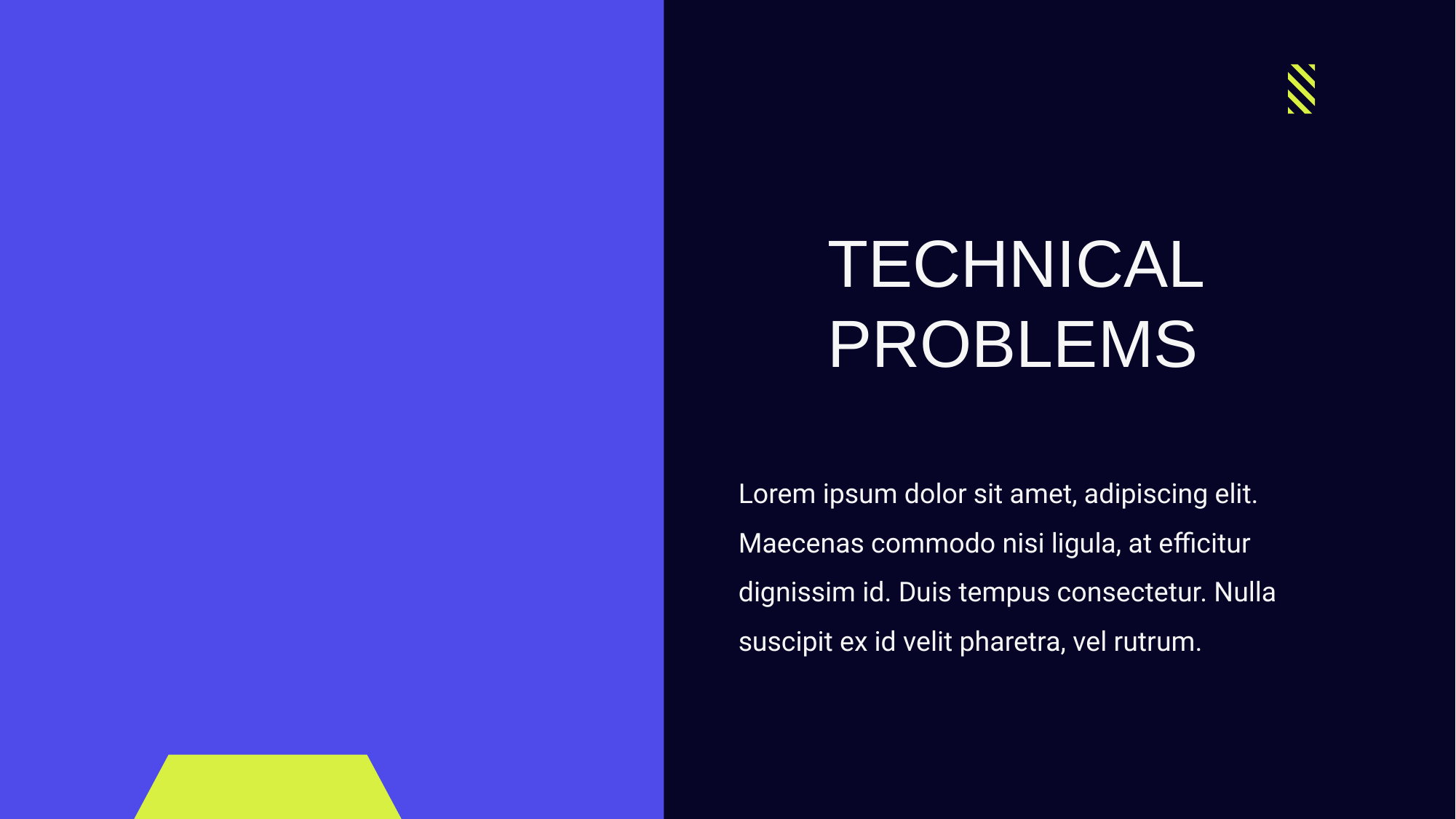

TECHNICAL
PROBLEMS
Lorem ipsum dolor sit amet, adipiscing elit. Maecenas commodo nisi ligula, at efficitur dignissim id. Duis tempus consectetur. Nulla suscipit ex id velit pharetra, vel rutrum.